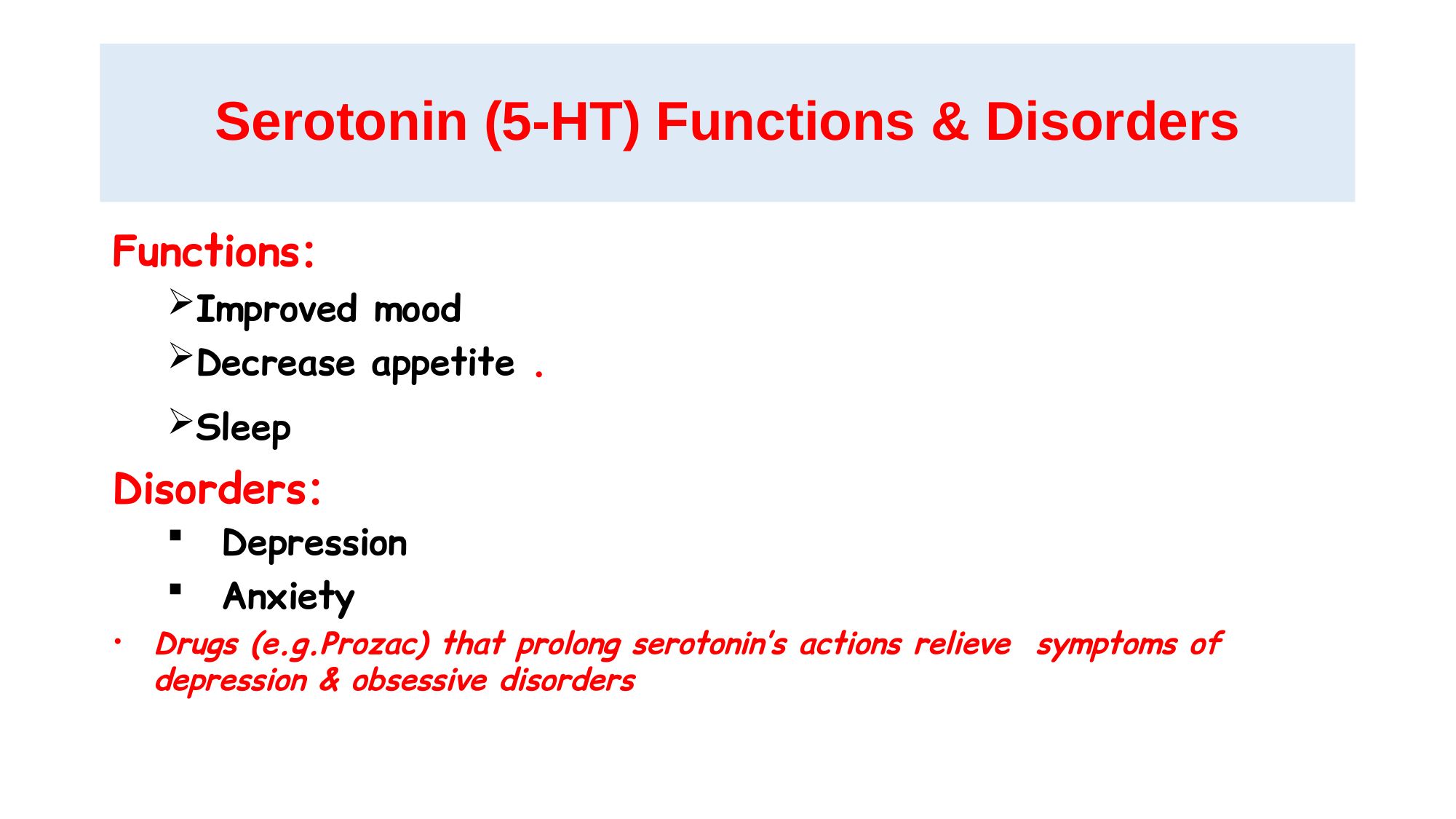

# Serotonin (5-HT) Functions & Disorders
Functions:
Improved mood
Decrease appetite .
Sleep
Disorders:
Depression
Anxiety
Drugs (e.g.Prozac) that prolong serotonin’s actions relieve  symptoms of depression & obsessive disorders